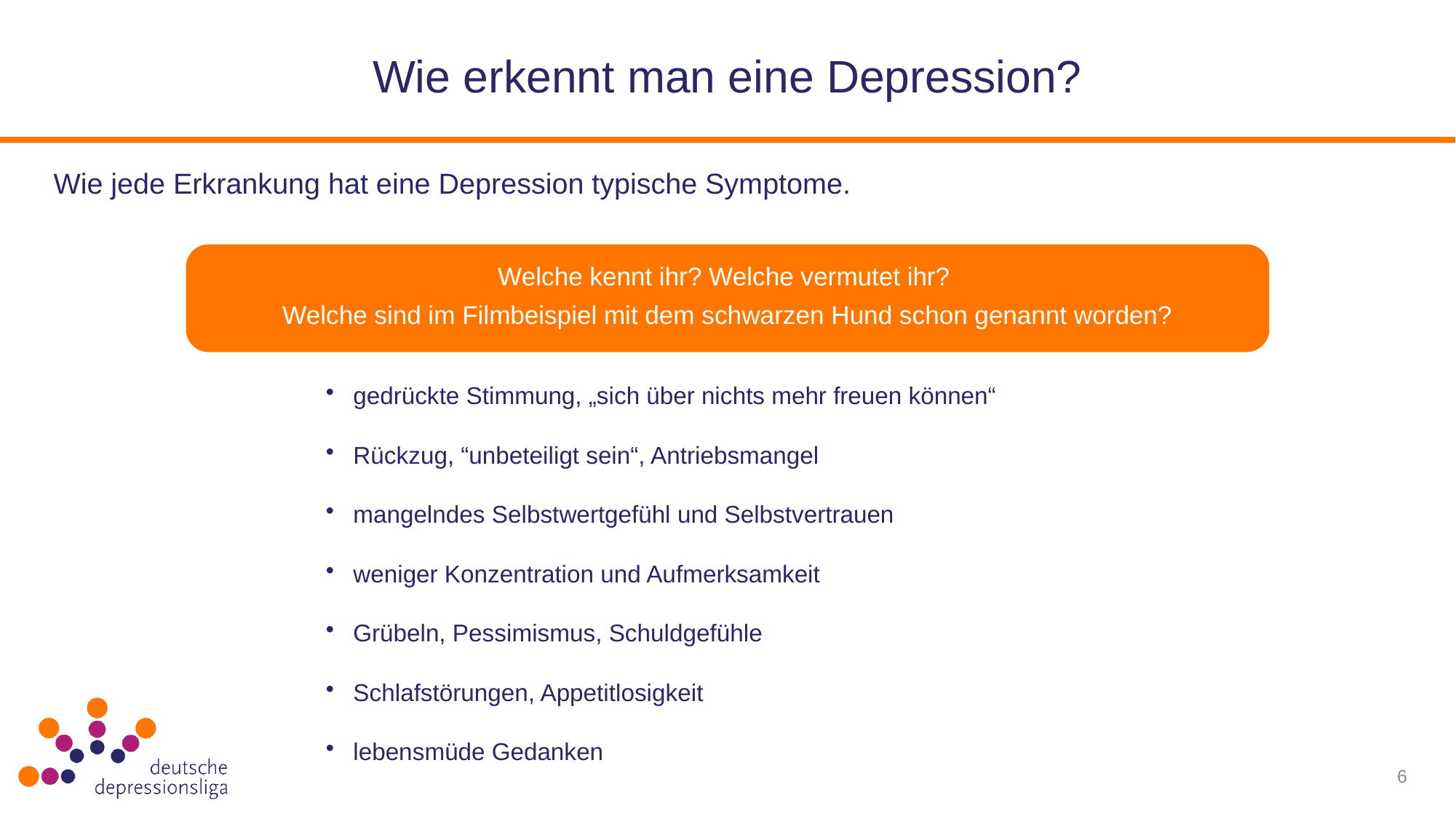

Wie erkennt man eine Depression?
Wie jede Erkrankung hat eine Depression typische Symptome.

Welche kennt ihr? Welche vermutet ihr?
Welche sind im Filmbeispiel mit dem schwarzen Hund schon genannt worden?
gedrückte Stimmung, „sich über nichts mehr freuen können“
Rückzug, “unbeteiligt sein“, Antriebsmangel
mangelndes Selbstwertgefühl und Selbstvertrauen
weniger Konzentration und Aufmerksamkeit
Grübeln, Pessimismus, Schuldgefühle
Schlafstörungen, Appetitlosigkeit
lebensmüde Gedanken
6